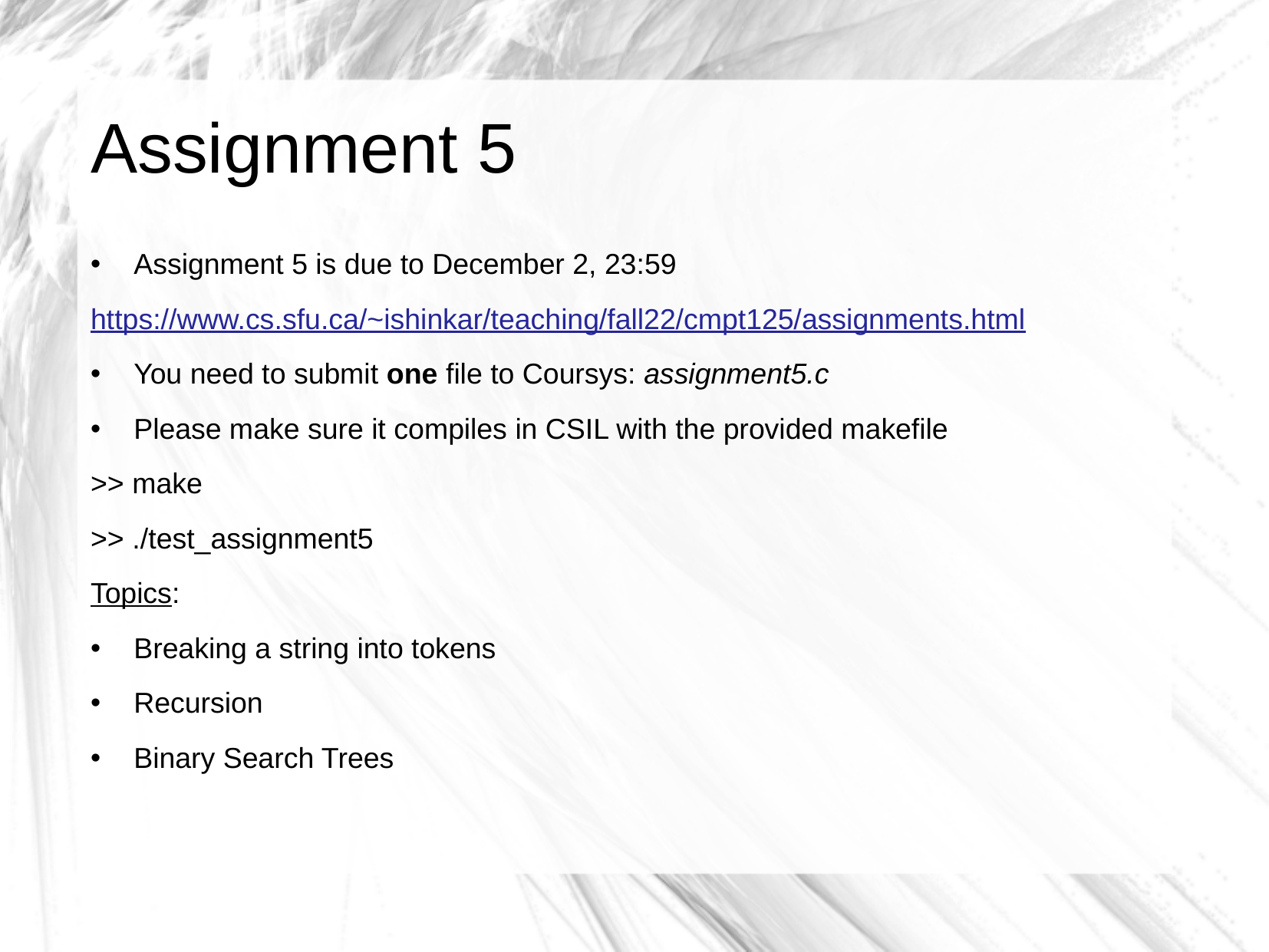

Assignment 5
Assignment 5 is due to December 2, 23:59
https://www.cs.sfu.ca/~ishinkar/teaching/fall22/cmpt125/assignments.html
You need to submit one file to Coursys: assignment5.c
Please make sure it compiles in CSIL with the provided makefile
>> make
>> ./test_assignment5
Topics:
Breaking a string into tokens
Recursion
Binary Search Trees